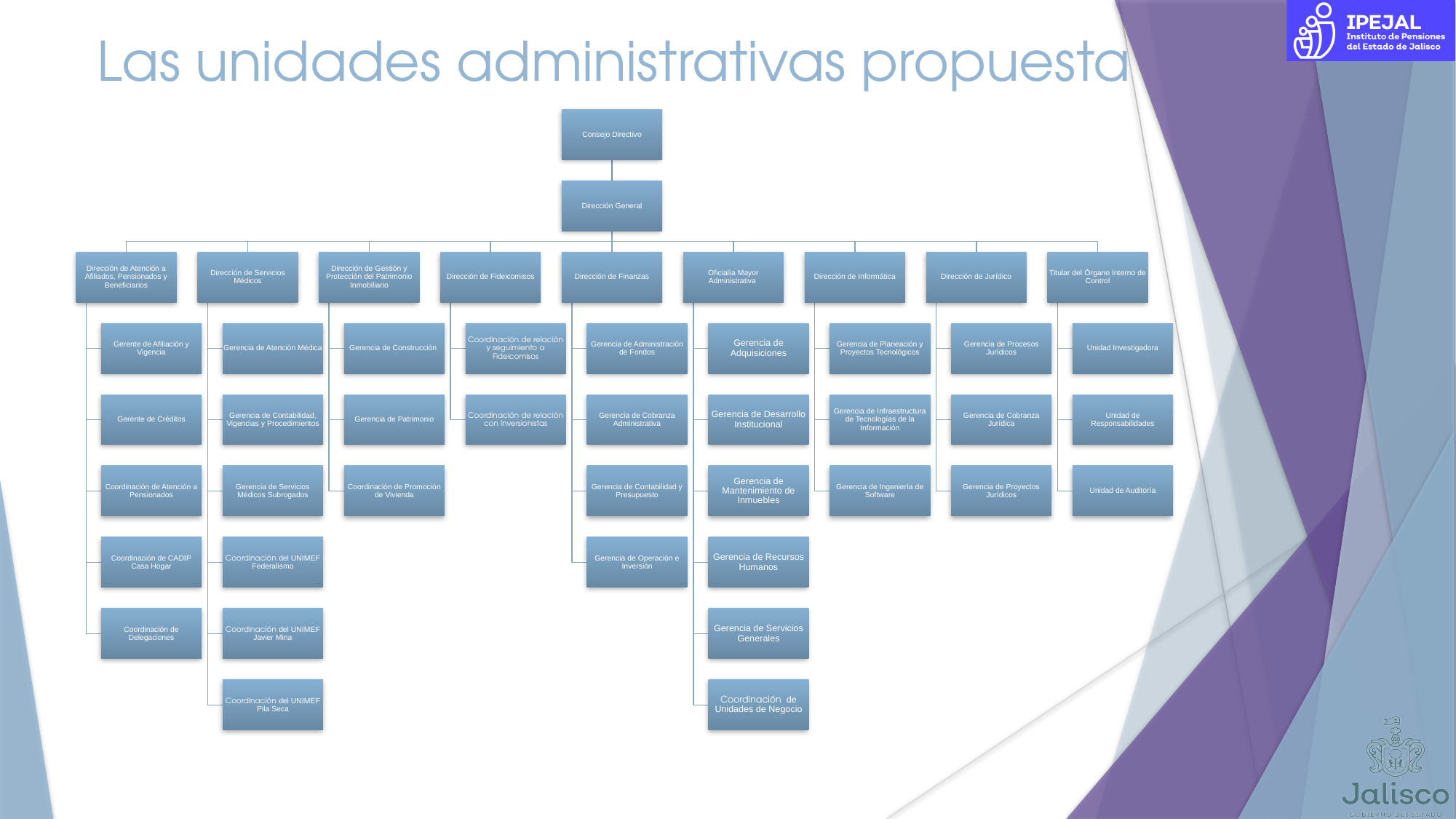

Las unidades administrativas propuesta
Consejo Directivo
Dirección General
Dirección de Atención a Afiliados, Pensionados y Beneficiarios
Gerente de Afiliación y Vigencia
Gerente de Créditos
Coordinación de Atención a Pensionados
Coordinación de CADIP Casa Hogar
Coordinación de Delegaciones
Dirección de Servicios Médicos
Gerencia de Atención Médica
Gerencia de Contabilidad, Vigencias y Procedimientos
Gerencia de Servicios Médicos Subrogados
Coordinación del UNIMEF Federalismo
Coordinación del UNIMEF Javier Mina
Coordinación del UNIMEF Pila Seca
Dirección de Gestión y Protección del Patrimonio Inmobiliario
Gerencia de Construcción
Gerencia de Patrimonio
Coordinación de Promoción de Vivienda
Dirección de Fideicomisos
Coordinación de relación y seguimiento a Fideicomisos
Coordinación de relación con Inversionistas
Dirección de Finanzas
Gerencia de Administración de Fondos
Gerencia de Cobranza Administrativa
Gerencia de Contabilidad y Presupuesto
Gerencia de Operación e Inversión
Oficialía Mayor Administrativa
Gerencia de Adquisiciones
Gerencia de Desarrollo Institucional
Gerencia de Mantenimiento de Inmuebles
Gerencia de Recursos Humanos
Gerencia de Servicios Generales
Coordinación  de Unidades de Negocio
Dirección de Informática
Gerencia de Planeación y Proyectos Tecnológicos
Gerencia de Infraestructura de Tecnologías de la Información
Gerencia de Ingeniería de Software
Dirección de Jurídico
Gerencia de Procesos Jurídicos
Gerencia de Cobranza Jurídica
Gerencia de Proyectos Jurídicos
Titular del Órgano Interno de Control
Unidad Investigadora
Unidad de Responsabilidades
Unidad de Auditoría